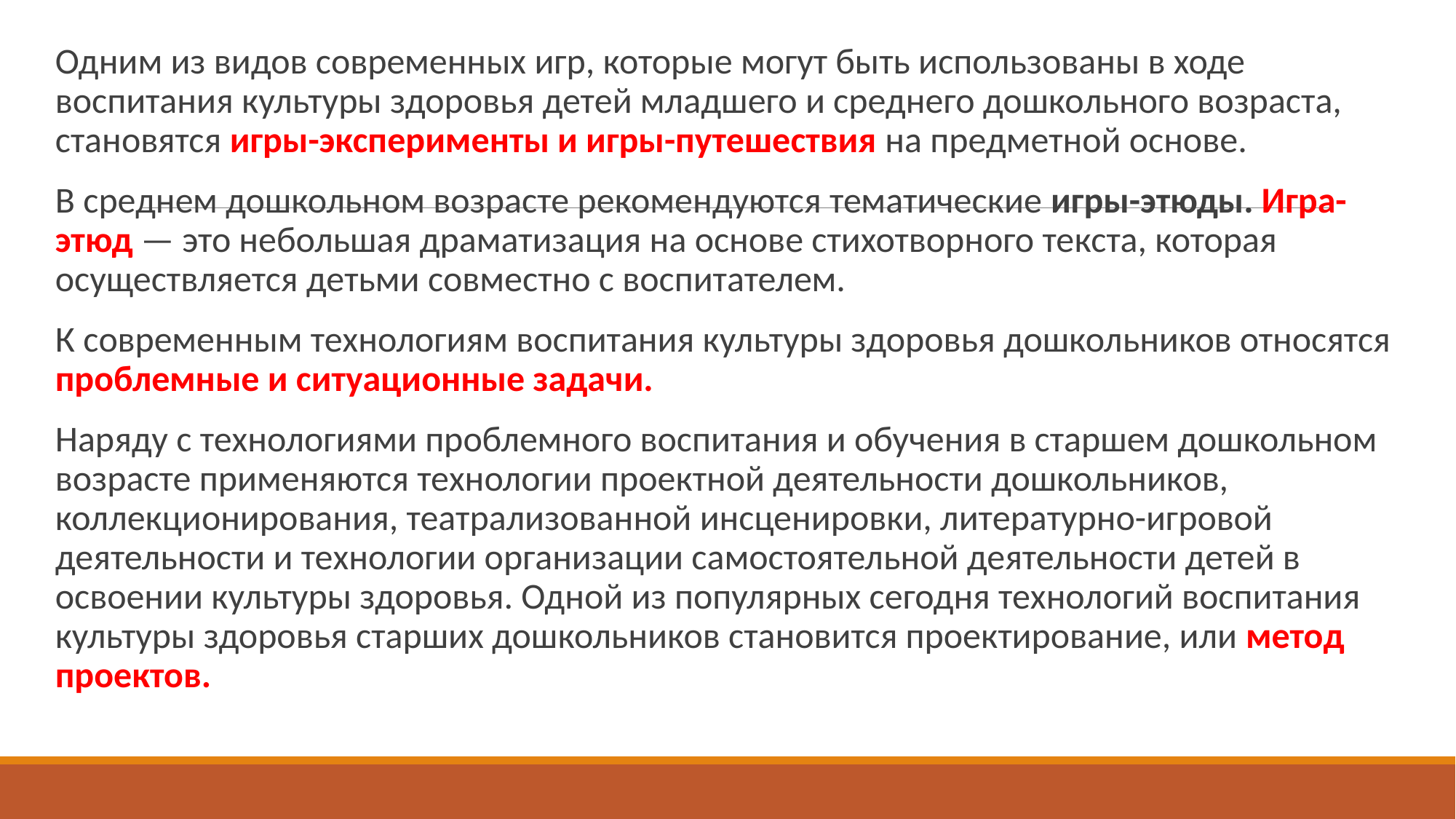

Одним из видов современных игр, которые могут быть использованы в ходе воспитания культуры здоровья детей младшего и среднего дошкольного возраста, становятся игры-эксперименты и игры-путешествия на предметной основе.
В среднем дошкольном возрасте рекомендуются тематические игры-этюды. Игра-этюд — это небольшая драматизация на основе стихотворного текста, которая осуществляется детьми совместно с воспитателем.
К современным технологиям воспитания культуры здоровья дошкольников относятся проблемные и ситуационные задачи.
Наряду с технологиями проблемного воспитания и обучения в старшем дошкольном возрасте применяются технологии проектной деятельности дошкольников, коллекционирования, театрализованной инсценировки, литературно-игровой деятельности и технологии организации самостоятельной деятельности детей в освоении культуры здоровья. Одной из популярных сегодня технологий воспитания культуры здоровья старших дошкольников становится проектирование, или метод проектов.